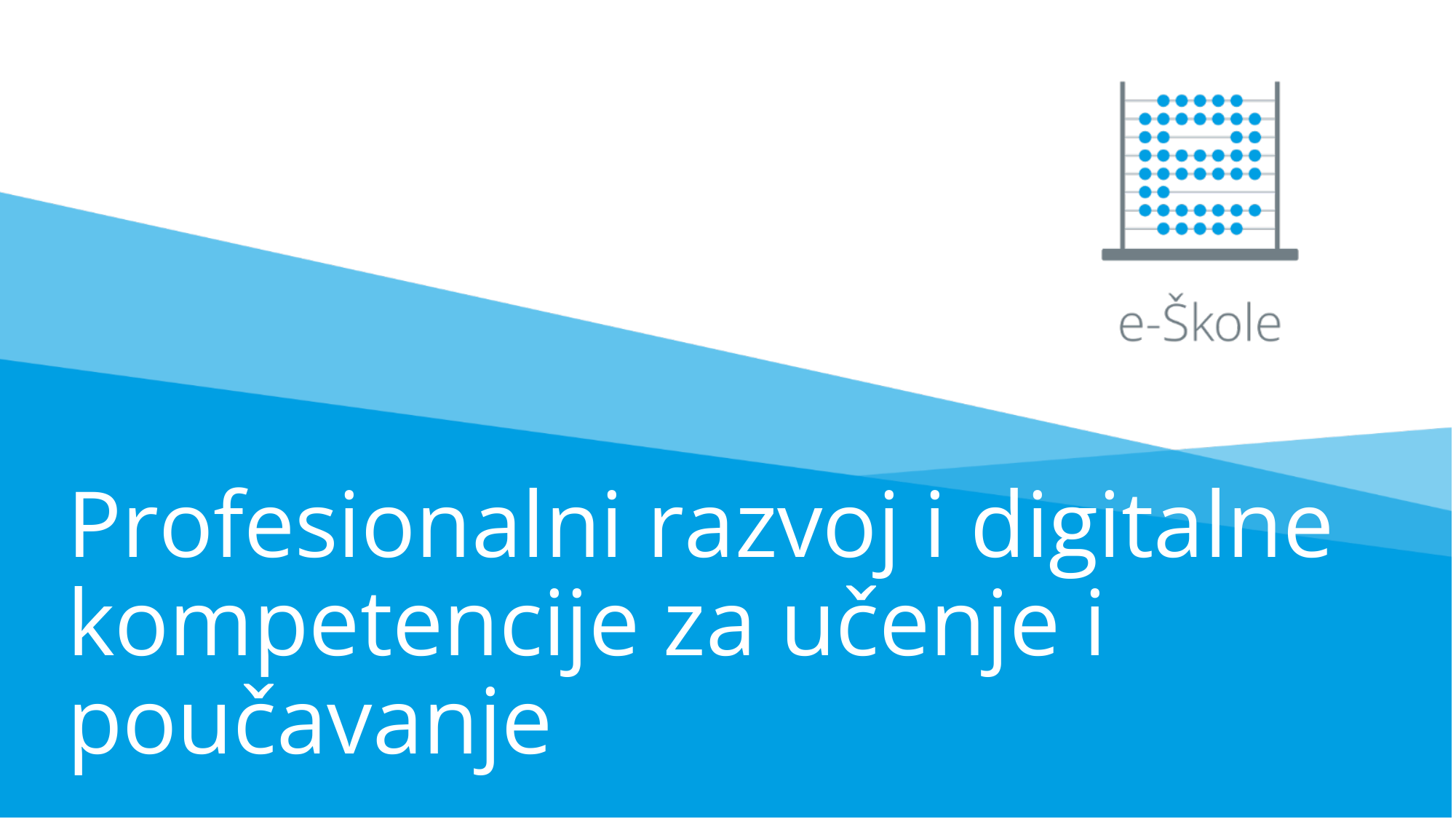

# Profesionalni razvoj i digitalne kompetencije za učenje i poučavanje